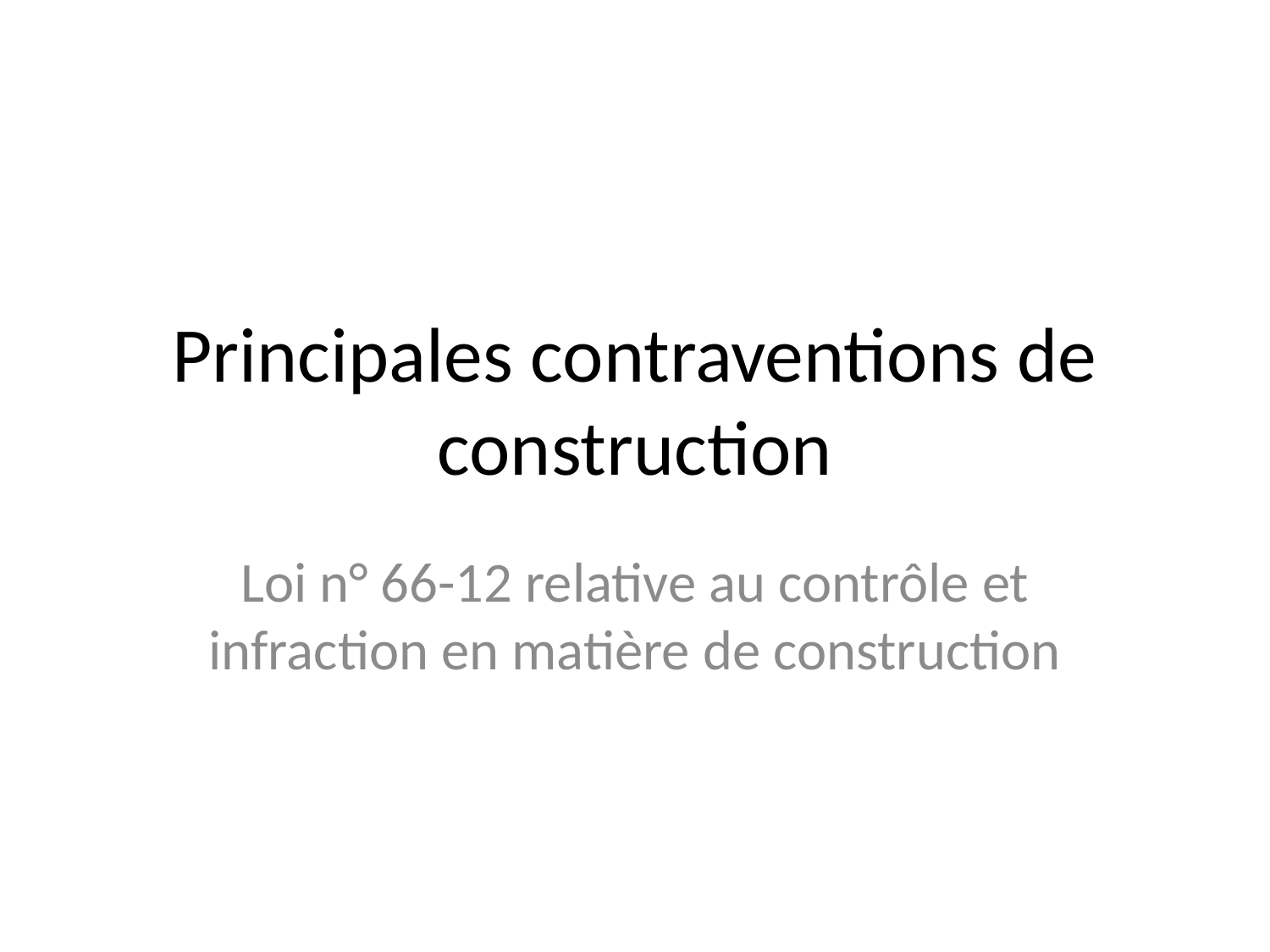

# Principales contraventions de construction
Loi n° 66-12 relative au contrôle et infraction en matière de construction